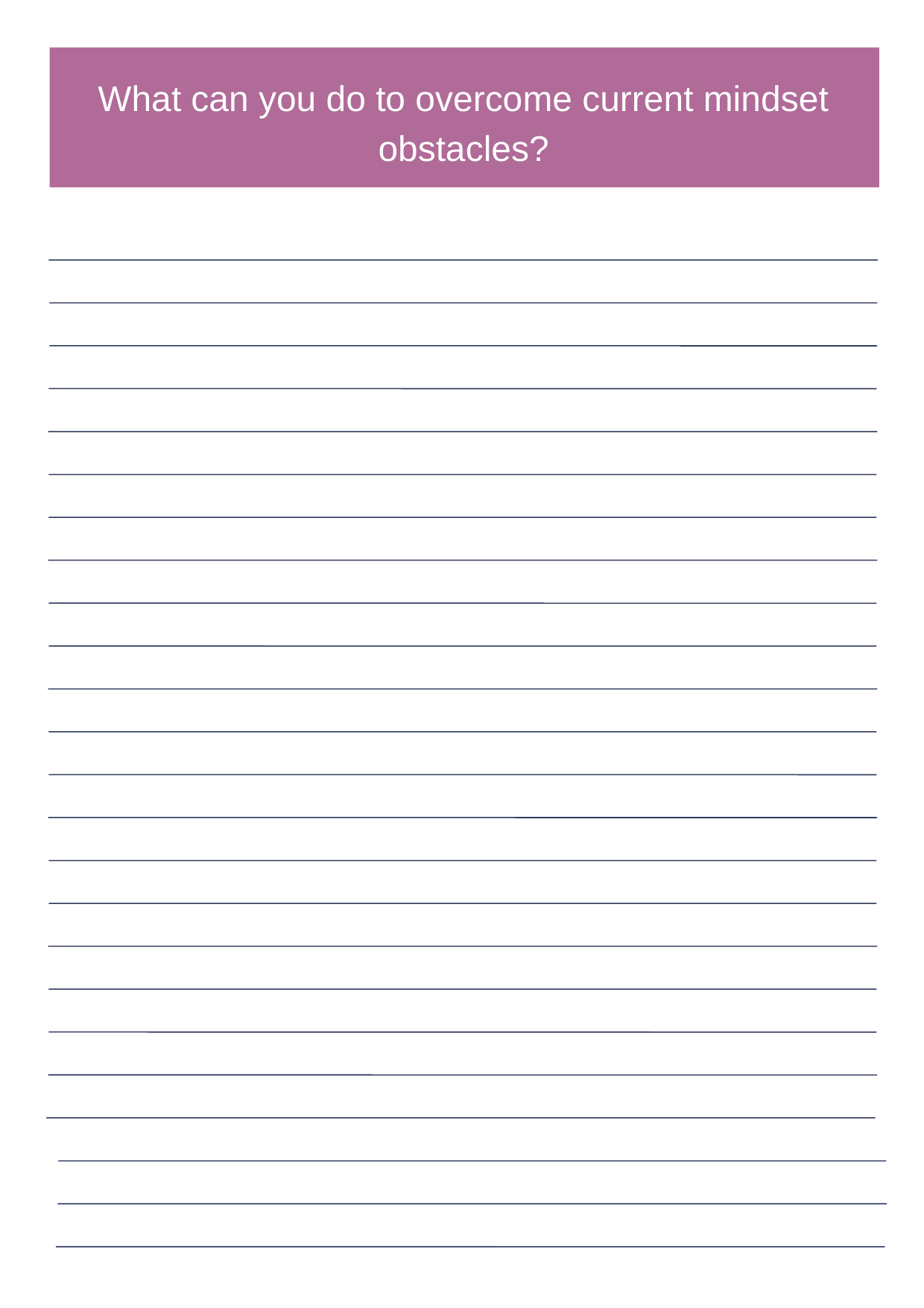

What can you do to overcome current mindset obstacles?